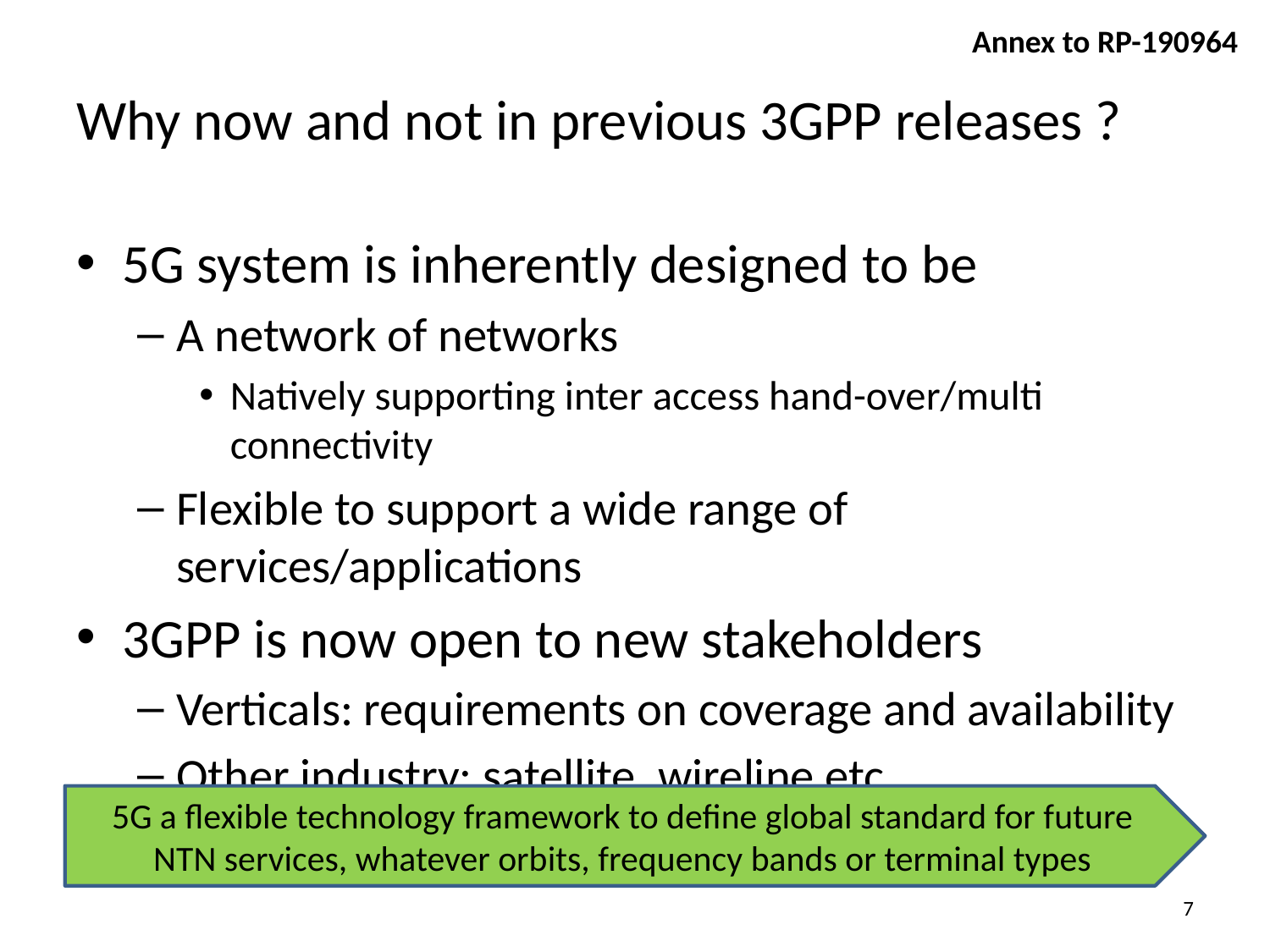

# Why now and not in previous 3GPP releases ?
5G system is inherently designed to be
A network of networks
Natively supporting inter access hand-over/multi connectivity
Flexible to support a wide range of services/applications
3GPP is now open to new stakeholders
Verticals: requirements on coverage and availability
Other industry: satellite, wireline etc..
5G a flexible technology framework to define global standard for future NTN services, whatever orbits, frequency bands or terminal types
7